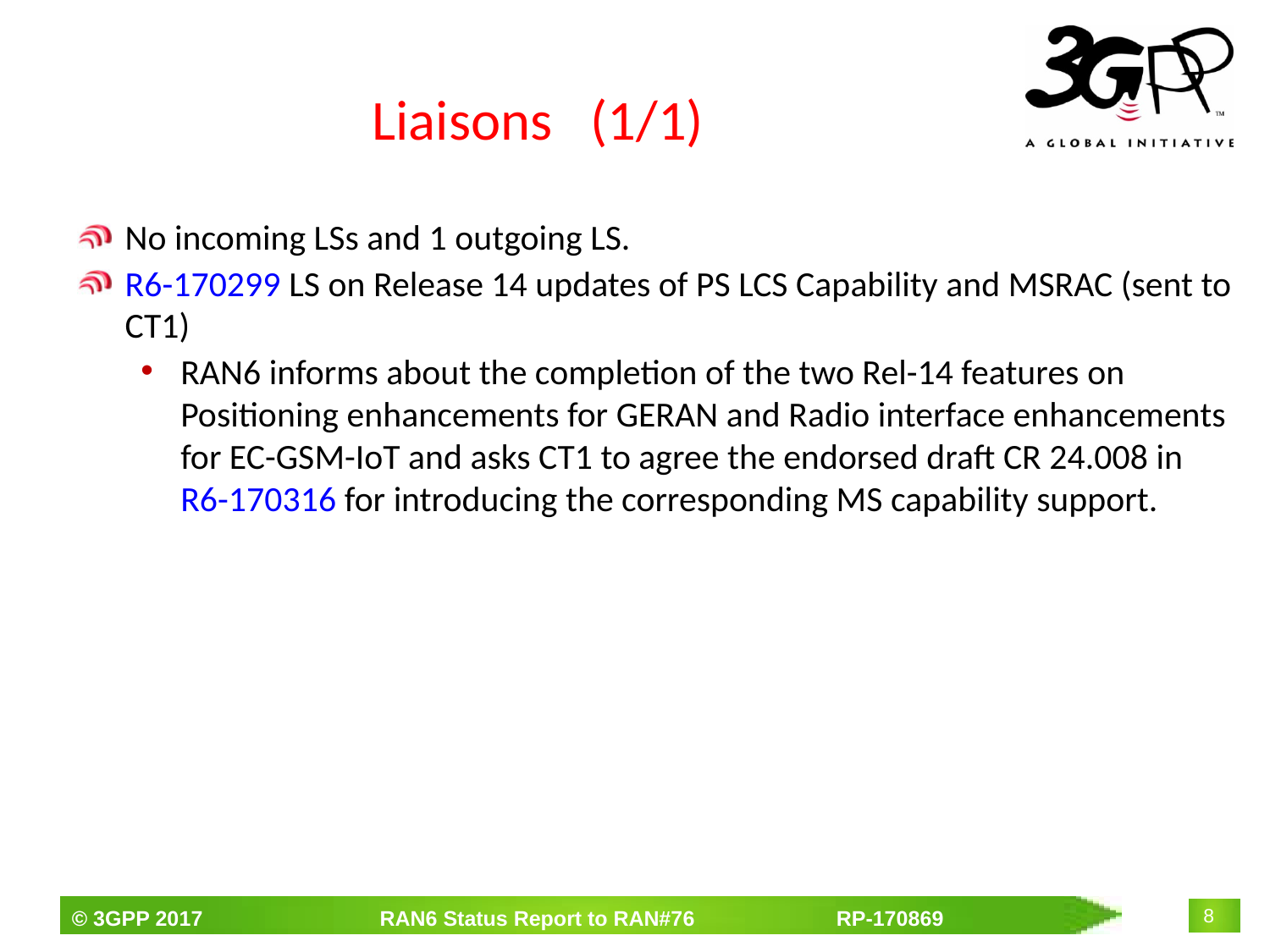

# Liaisons   (1/1)
No incoming LSs and 1 outgoing LS.
R6-170299 LS on Release 14 updates of PS LCS Capability and MSRAC (sent to CT1)
RAN6 informs about the completion of the two Rel-14 features on Positioning enhancements for GERAN and Radio interface enhancements for EC-GSM-IoT and asks CT1 to agree the endorsed draft CR 24.008 in R6-170316 for introducing the corresponding MS capability support.